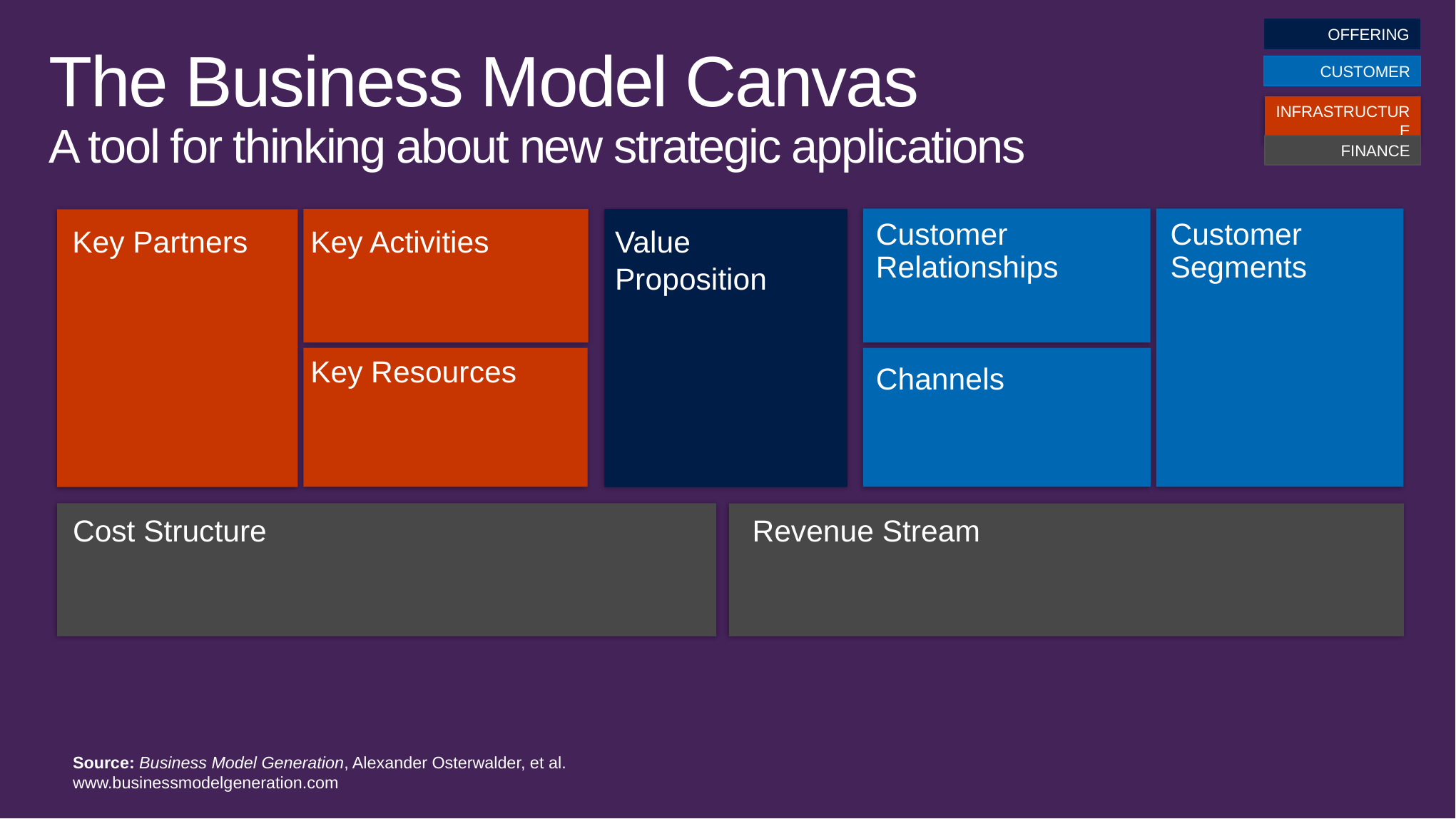

OFFERING

Value Proposition
# The Business Model Canvas A tool for thinking about new strategic applications
CUSTOMER

Customer Relationships
Customer Segments

Channels
INFRASTRUCTURE

Key Partners

Key Activities
Key Resources

FINANCE

Cost Structure
Revenue Stream

Source: Business Model Generation, Alexander Osterwalder, et al.
www.businessmodelgeneration.com